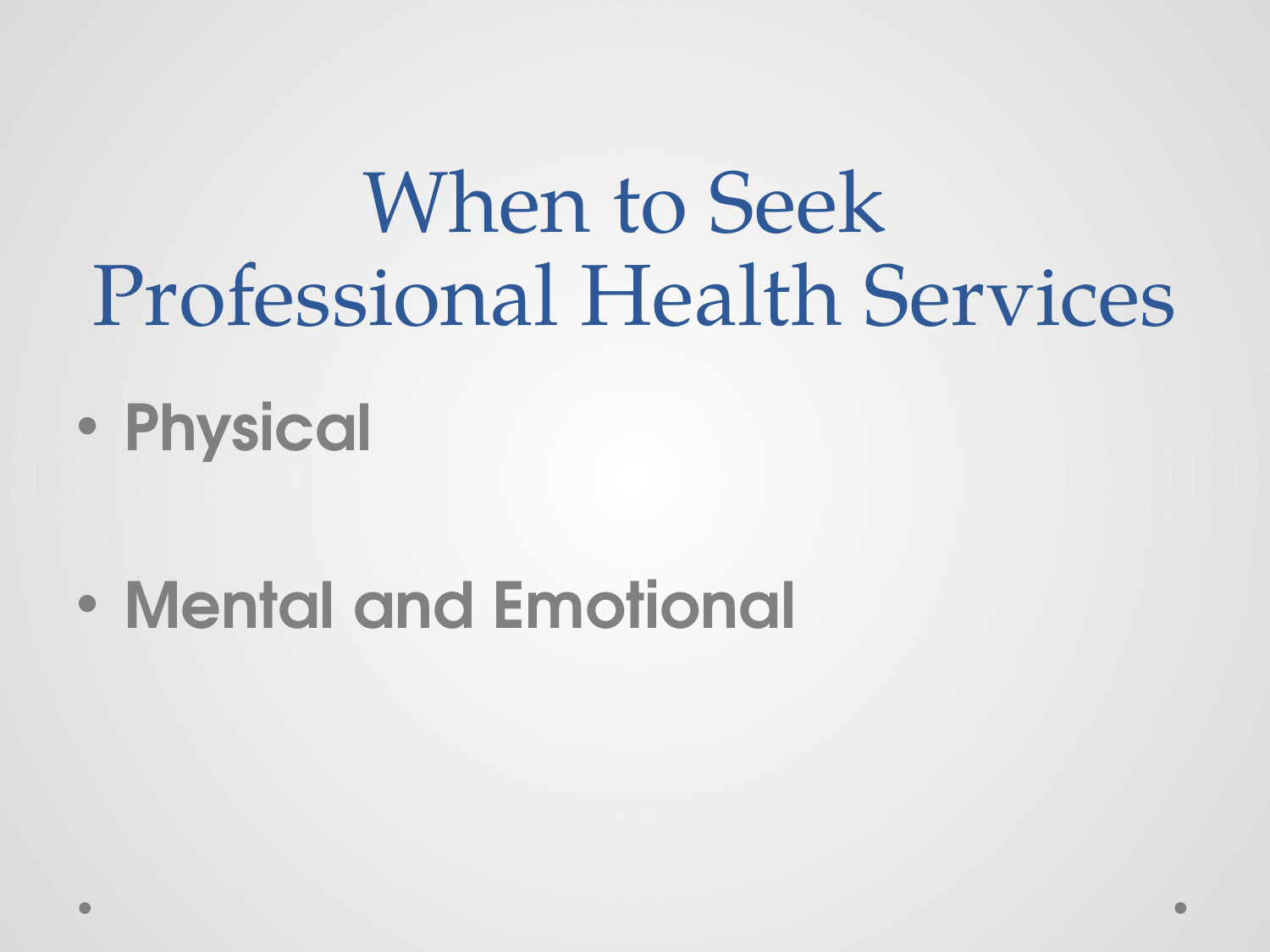

# When to Seek Professional Health Services
Physical

Mental and Emotional